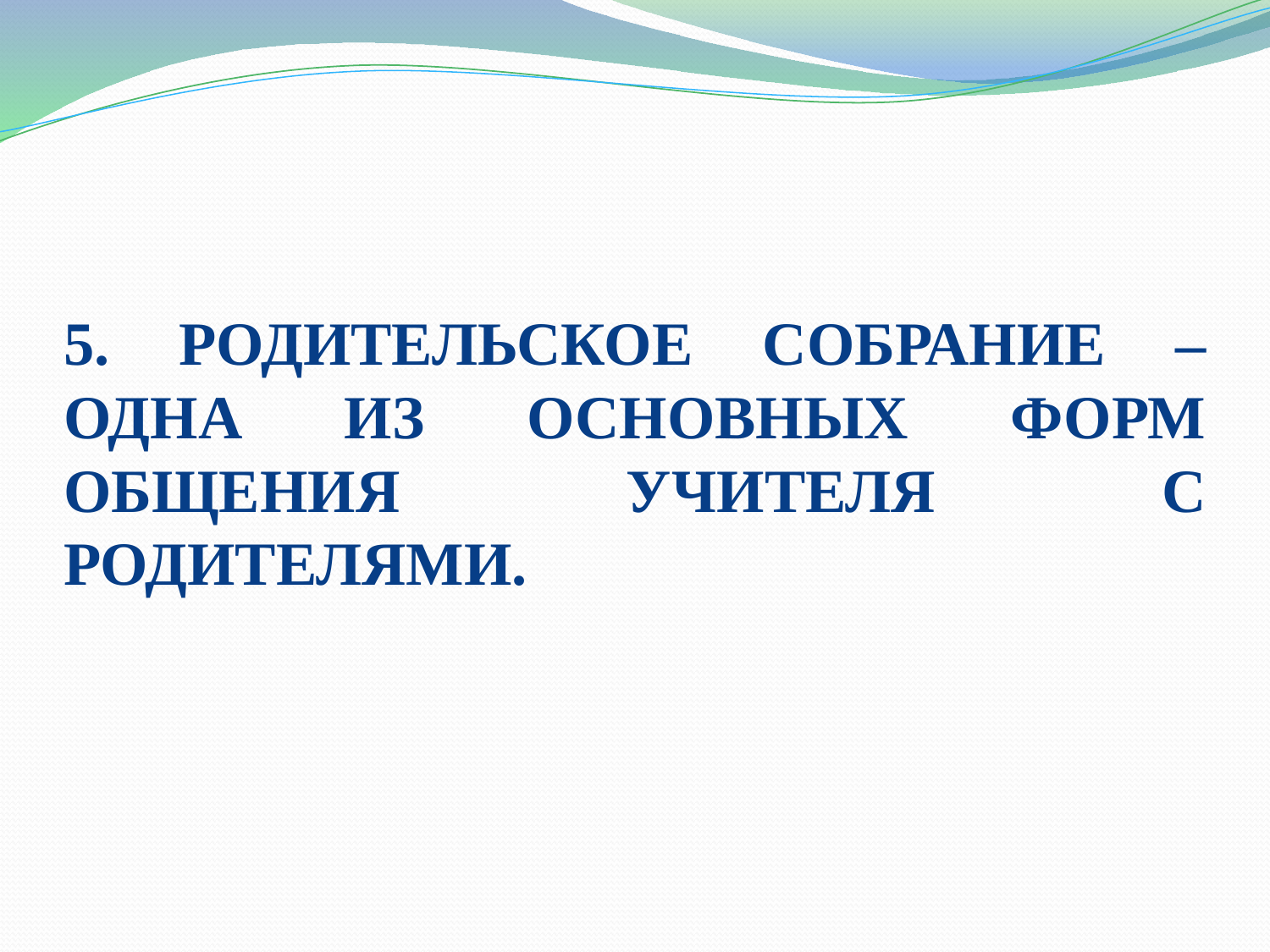

# 5. РОДИТЕЛЬСКОЕ СОБРАНИЕ – ОДНА ИЗ ОСНОВНЫХ ФОРМ ОБЩЕНИЯ УЧИТЕЛЯ С РОДИТЕЛЯМИ.